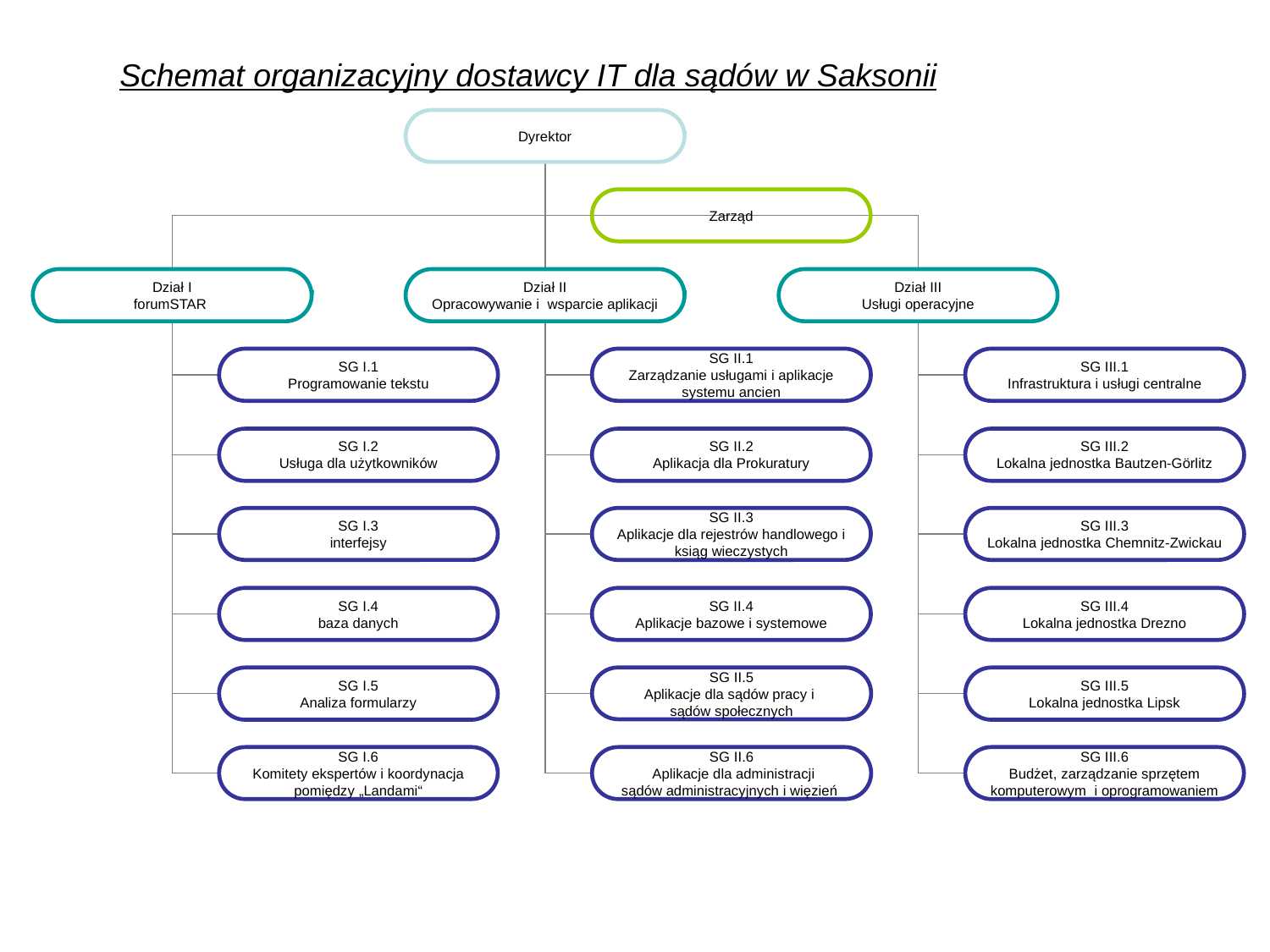

Schemat organizacyjny dostawcy IT dla sądów w Saksonii
Dyrektor
Zarząd
Dział I
forumSTAR
Dział II
Opracowywanie i  wsparcie aplikacji
Dział III
Usługi operacyjne
SG I.1
Programowanie tekstu

SG II.1
Zarządzanie usługami i aplikacje
systemu ancien

SG III.1
Infrastruktura i usługi centralne
SG I.2
Usługa dla użytkowników
SG II.2
Aplikacja dla Prokuratury
SG III.2
Lokalna jednostka Bautzen-Görlitz
SG I.3
interfejsy
SG II.3
Aplikacje dla rejestrów handlowego i
ksiąg wieczystych
SG III.3
Lokalna jednostka Chemnitz-Zwickau
SG I.4
baza danych
SG II.4
Aplikacje bazowe i systemowe
SG III.4
Lokalna jednostka Drezno
SG I.5
Analiza formularzy
SG II.5
Aplikacje dla sądów pracy i
sądów społecznych
SG III.5
Lokalna jednostka Lipsk
SG I.6
Komitety ekspertów i koordynacja
pomiędzy „Landami“
SG II.6
 Aplikacje dla administracji
sądów administracyjnych i więzień
SG III.6
Budżet, zarządzanie sprzętem
komputerowym  i oprogramowaniem